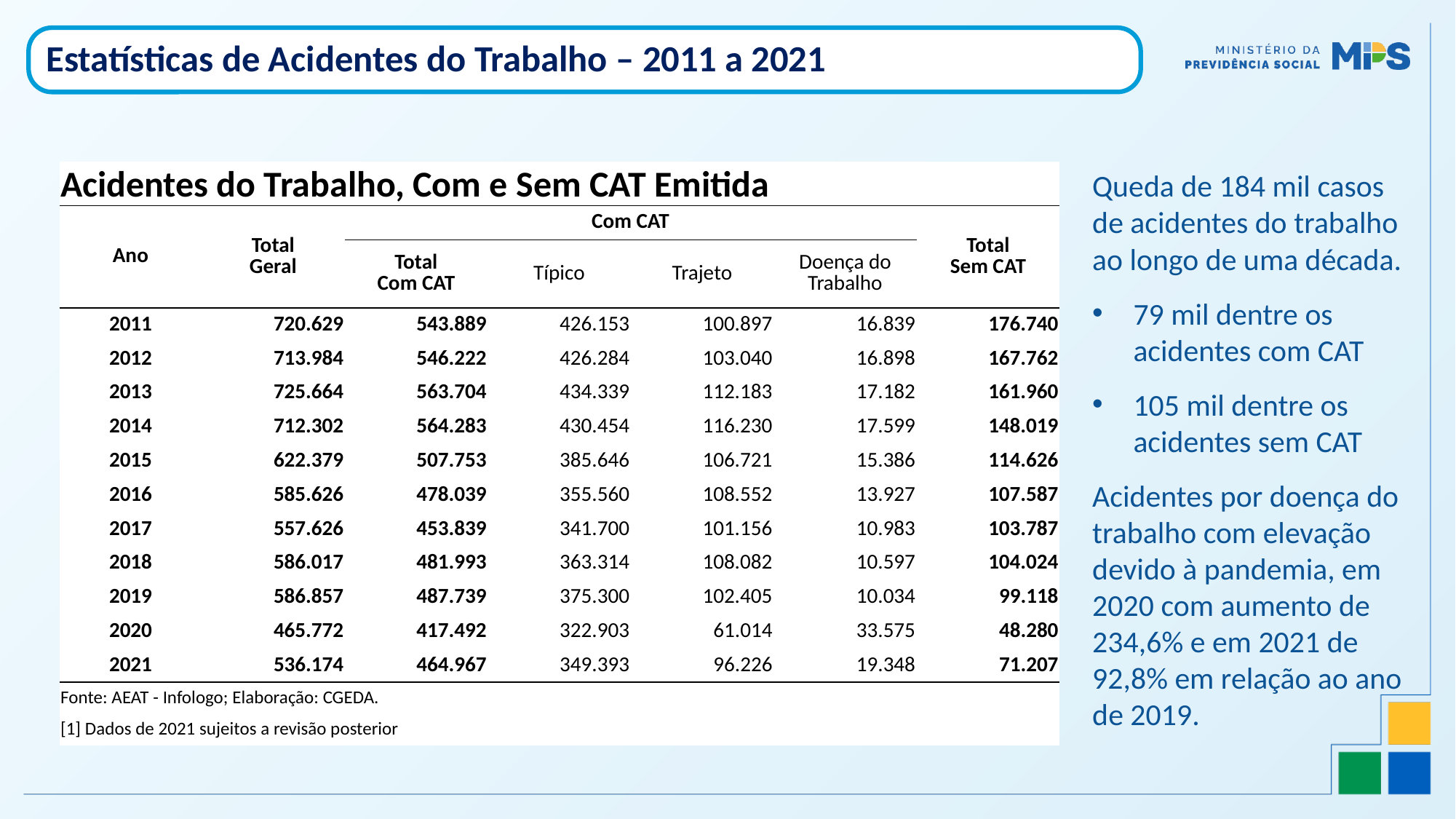

Estatísticas de Acidentes do Trabalho – 2011 a 2021
| Acidentes do Trabalho, Com e Sem CAT Emitida |  |  |  |  |  |  |
| --- | --- | --- | --- | --- | --- | --- |
| Ano | Total Geral | Com CAT |  |  |  | Total Sem CAT |
|  |  | Total Com CAT | Típico | Trajeto | Doença do Trabalho |  |
| 2011 | 720.629 | 543.889 | 426.153 | 100.897 | 16.839 | 176.740 |
| 2012 | 713.984 | 546.222 | 426.284 | 103.040 | 16.898 | 167.762 |
| 2013 | 725.664 | 563.704 | 434.339 | 112.183 | 17.182 | 161.960 |
| 2014 | 712.302 | 564.283 | 430.454 | 116.230 | 17.599 | 148.019 |
| 2015 | 622.379 | 507.753 | 385.646 | 106.721 | 15.386 | 114.626 |
| 2016 | 585.626 | 478.039 | 355.560 | 108.552 | 13.927 | 107.587 |
| 2017 | 557.626 | 453.839 | 341.700 | 101.156 | 10.983 | 103.787 |
| 2018 | 586.017 | 481.993 | 363.314 | 108.082 | 10.597 | 104.024 |
| 2019 | 586.857 | 487.739 | 375.300 | 102.405 | 10.034 | 99.118 |
| 2020 | 465.772 | 417.492 | 322.903 | 61.014 | 33.575 | 48.280 |
| 2021 | 536.174 | 464.967 | 349.393 | 96.226 | 19.348 | 71.207 |
| Fonte: AEAT - Infologo; Elaboração: CGEDA. |  |  |  |  |  |  |
| [1] Dados de 2021 sujeitos a revisão posterior |  |  |  |  |  |  |
Queda de 184 mil casos de acidentes do trabalho ao longo de uma década.
79 mil dentre os acidentes com CAT
105 mil dentre os acidentes sem CAT
Acidentes por doença do trabalho com elevação devido à pandemia, em 2020 com aumento de 234,6% e em 2021 de 92,8% em relação ao ano de 2019.